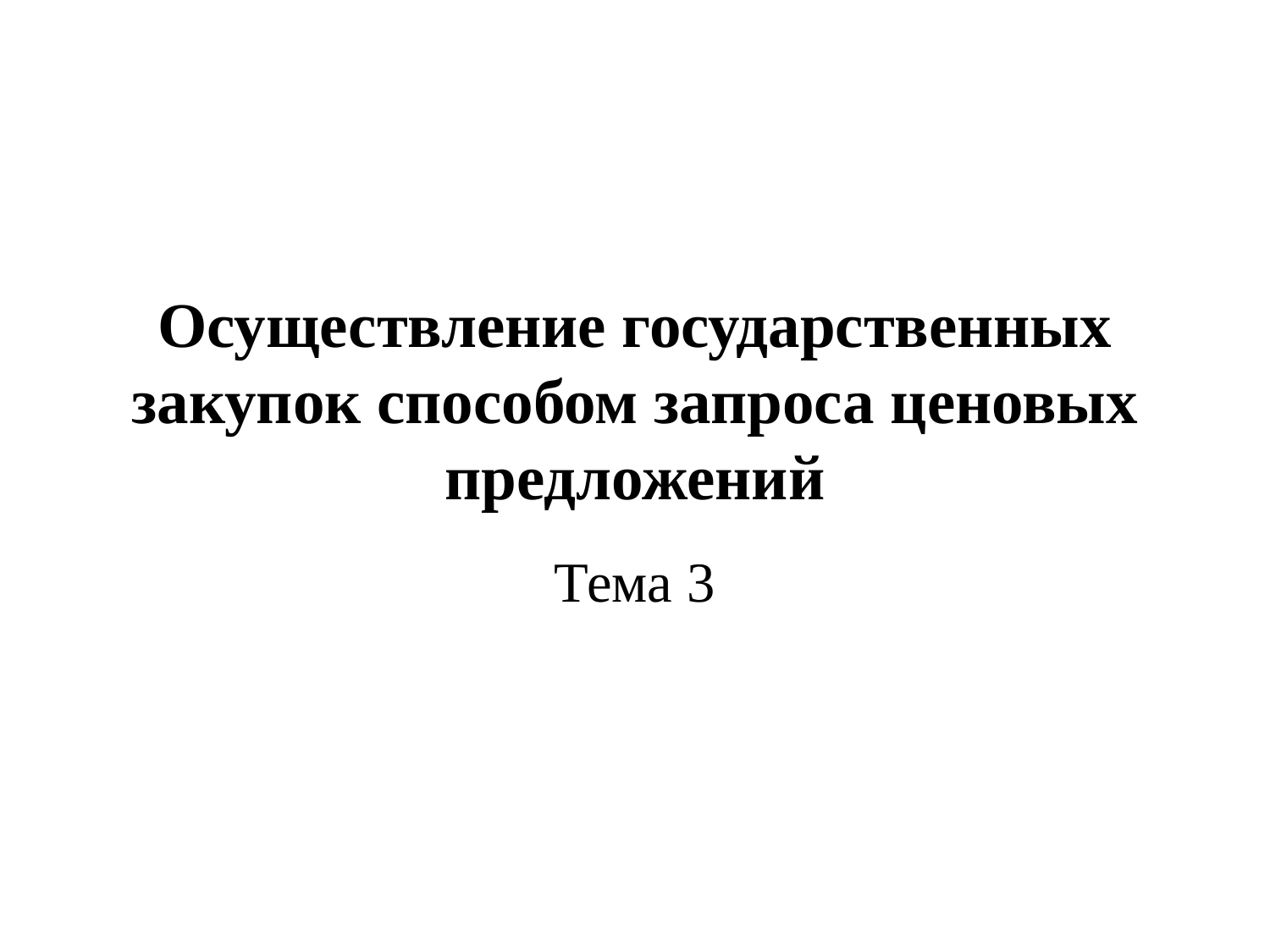

# Осуществление государственных закупок способом запроса ценовых предложений
Тема 3